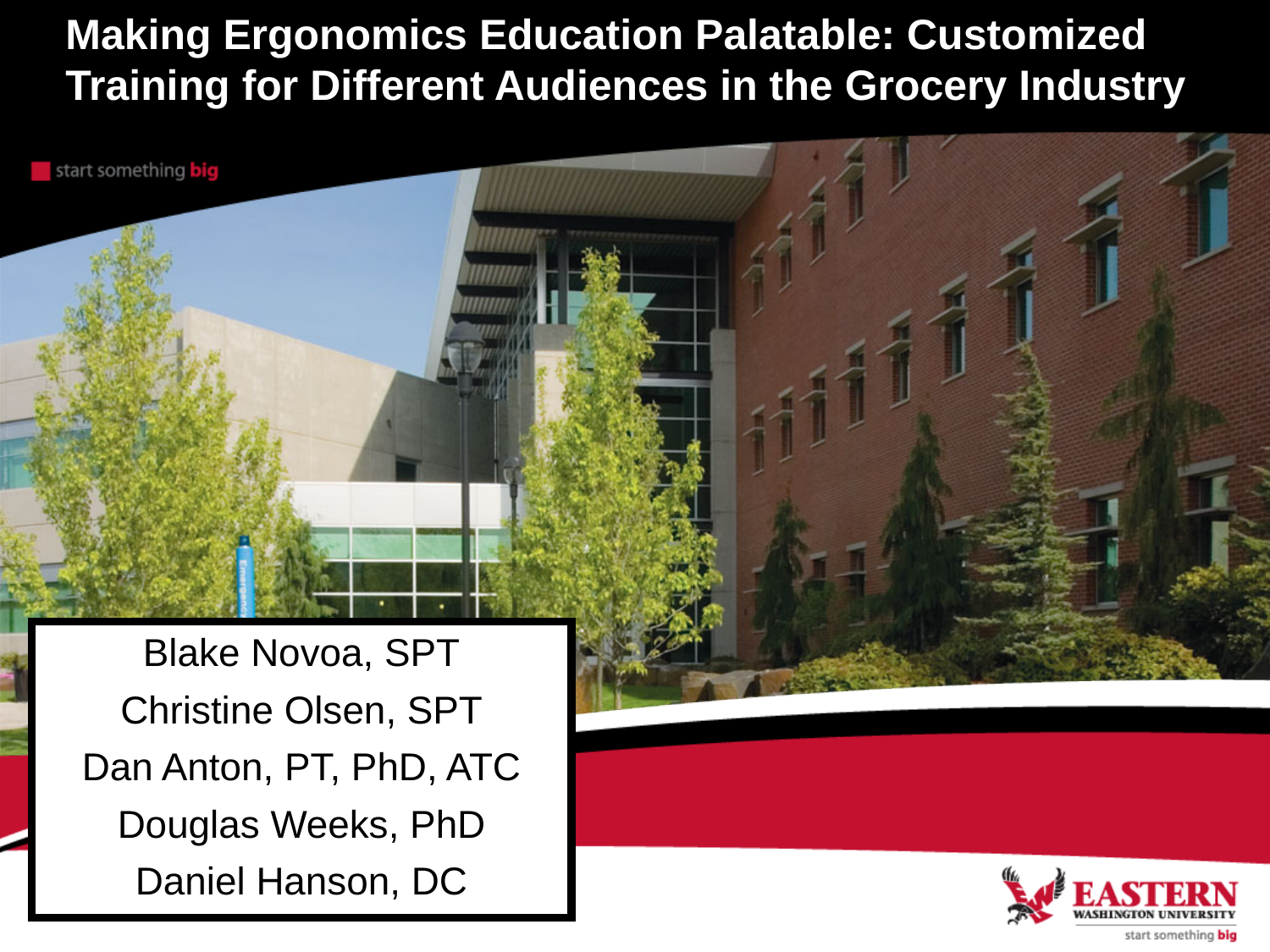

# Making Ergonomics Education Palatable: Customized Training for Different Audiences in the Grocery Industry
Blake Novoa, SPT
Christine Olsen, SPT
Dan Anton, PT, PhD, ATC
Douglas Weeks, PhD
Daniel Hanson, DC